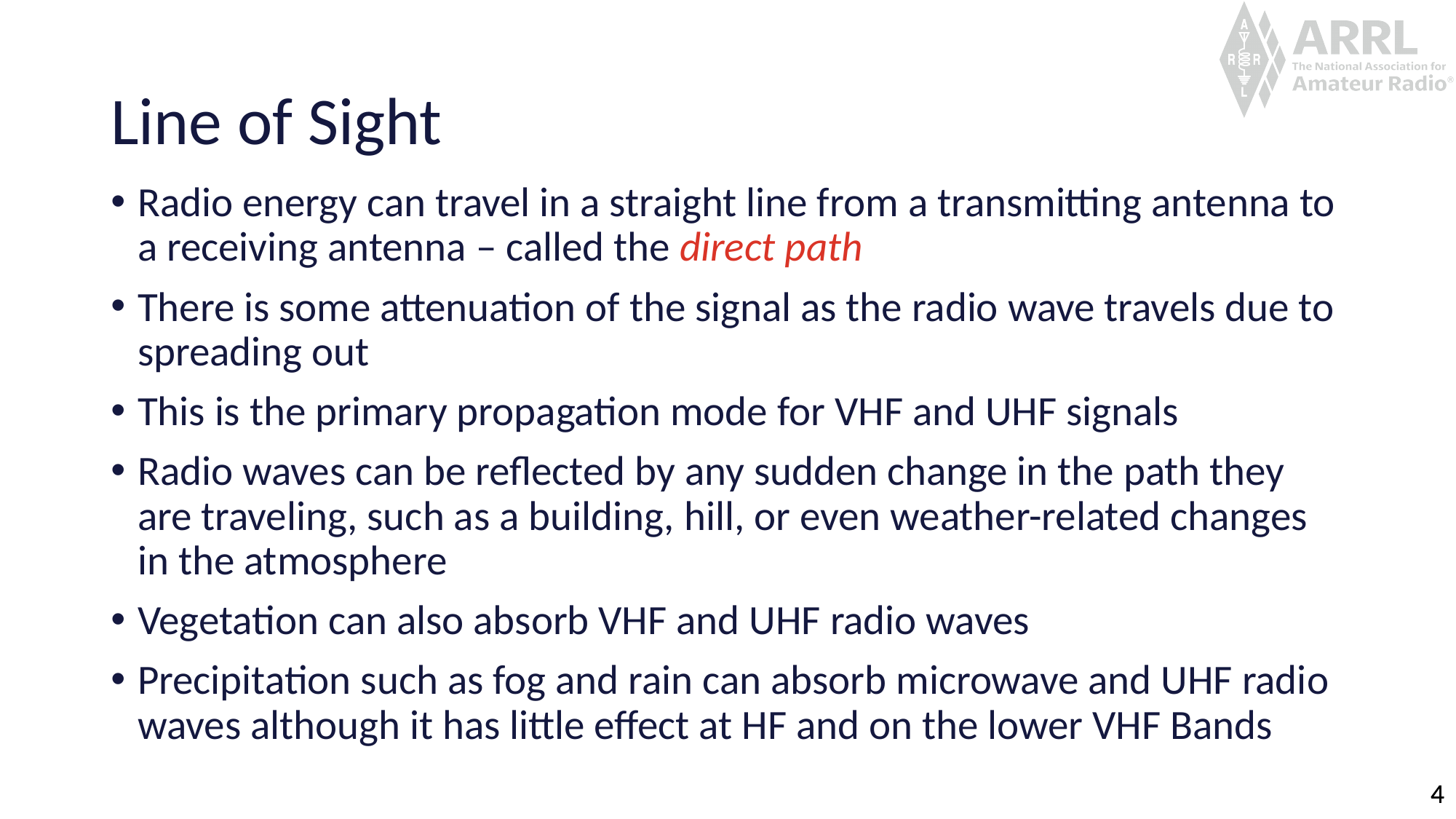

# Line of Sight
Radio energy can travel in a straight line from a transmitting antenna to a receiving antenna – called the direct path
There is some attenuation of the signal as the radio wave travels due to spreading out
This is the primary propagation mode for VHF and UHF signals
Radio waves can be reflected by any sudden change in the path they are traveling, such as a building, hill, or even weather-related changes in the atmosphere
Vegetation can also absorb VHF and UHF radio waves
Precipitation such as fog and rain can absorb microwave and UHF radio waves although it has little effect at HF and on the lower VHF Bands